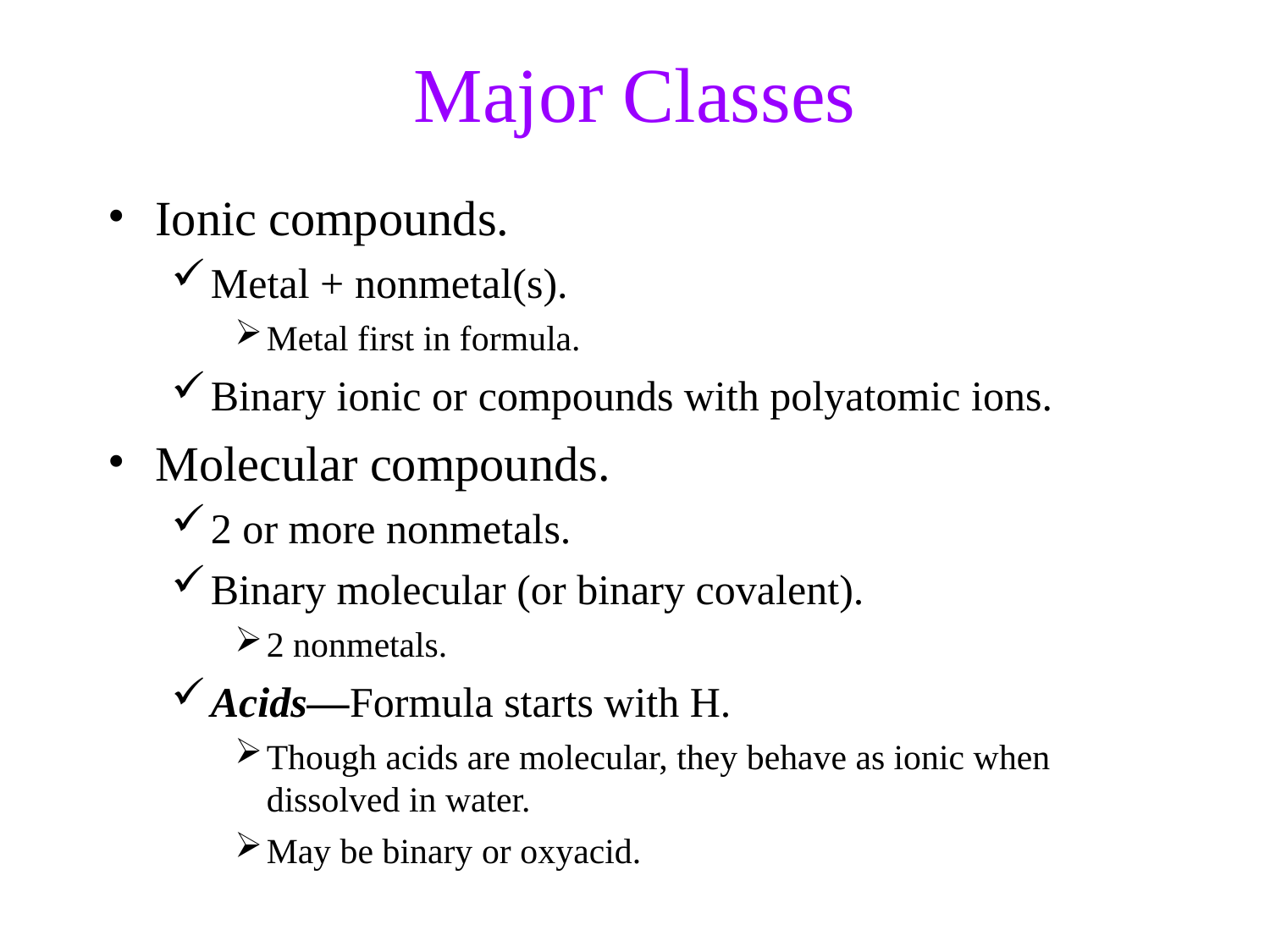

Major Classes
Ionic compounds.
Metal + nonmetal(s).
Metal first in formula.
Binary ionic or compounds with polyatomic ions.
Molecular compounds.
2 or more nonmetals.
Binary molecular (or binary covalent).
2 nonmetals.
Acids—Formula starts with H.
Though acids are molecular, they behave as ionic when dissolved in water.
May be binary or oxyacid.